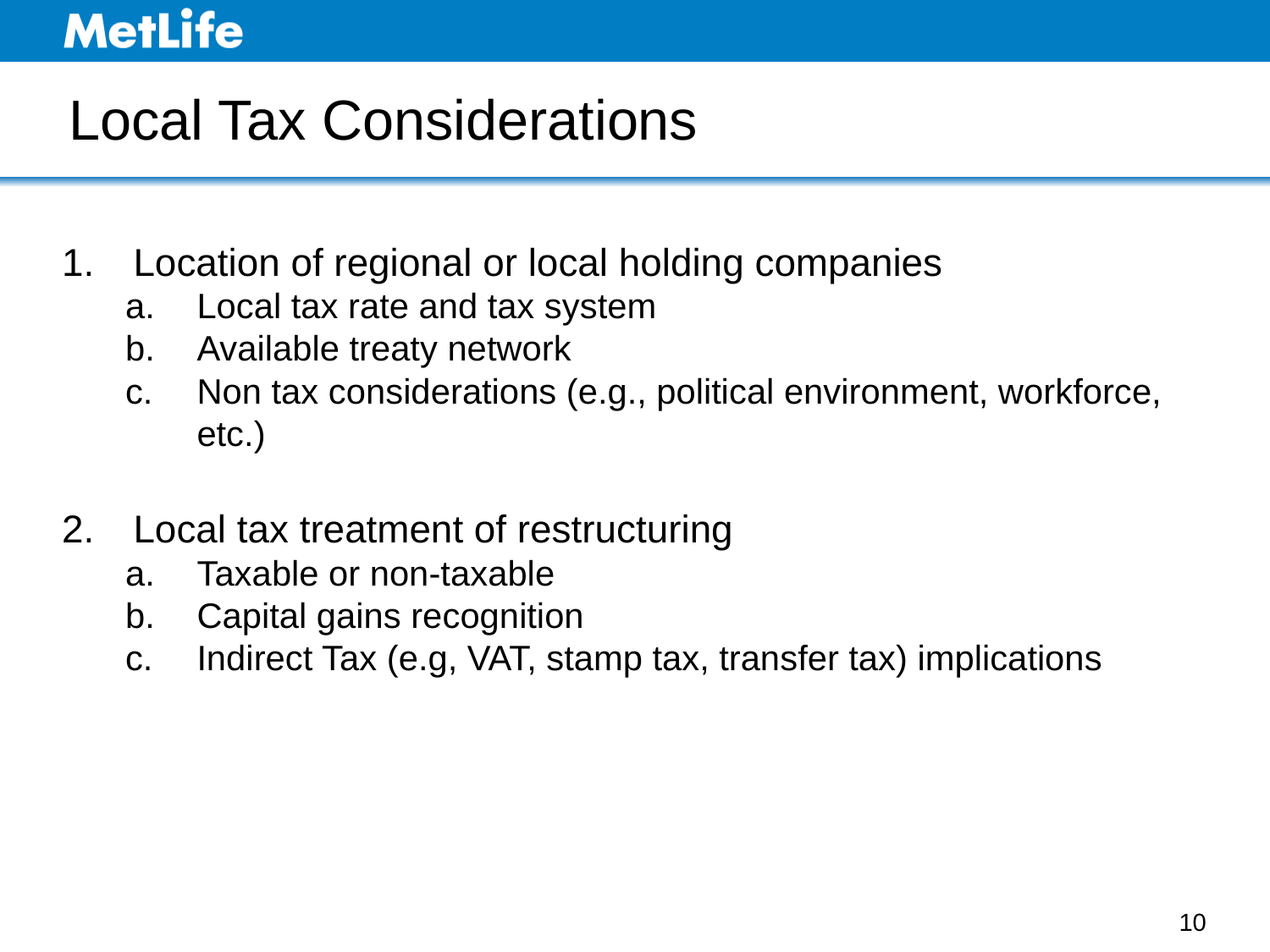

Local Tax Considerations
Location of regional or local holding companies
Local tax rate and tax system
Available treaty network
Non tax considerations (e.g., political environment, workforce, etc.)

Local tax treatment of restructuring
Taxable or non-taxable
Capital gains recognition
Indirect Tax (e.g, VAT, stamp tax, transfer tax) implications

10